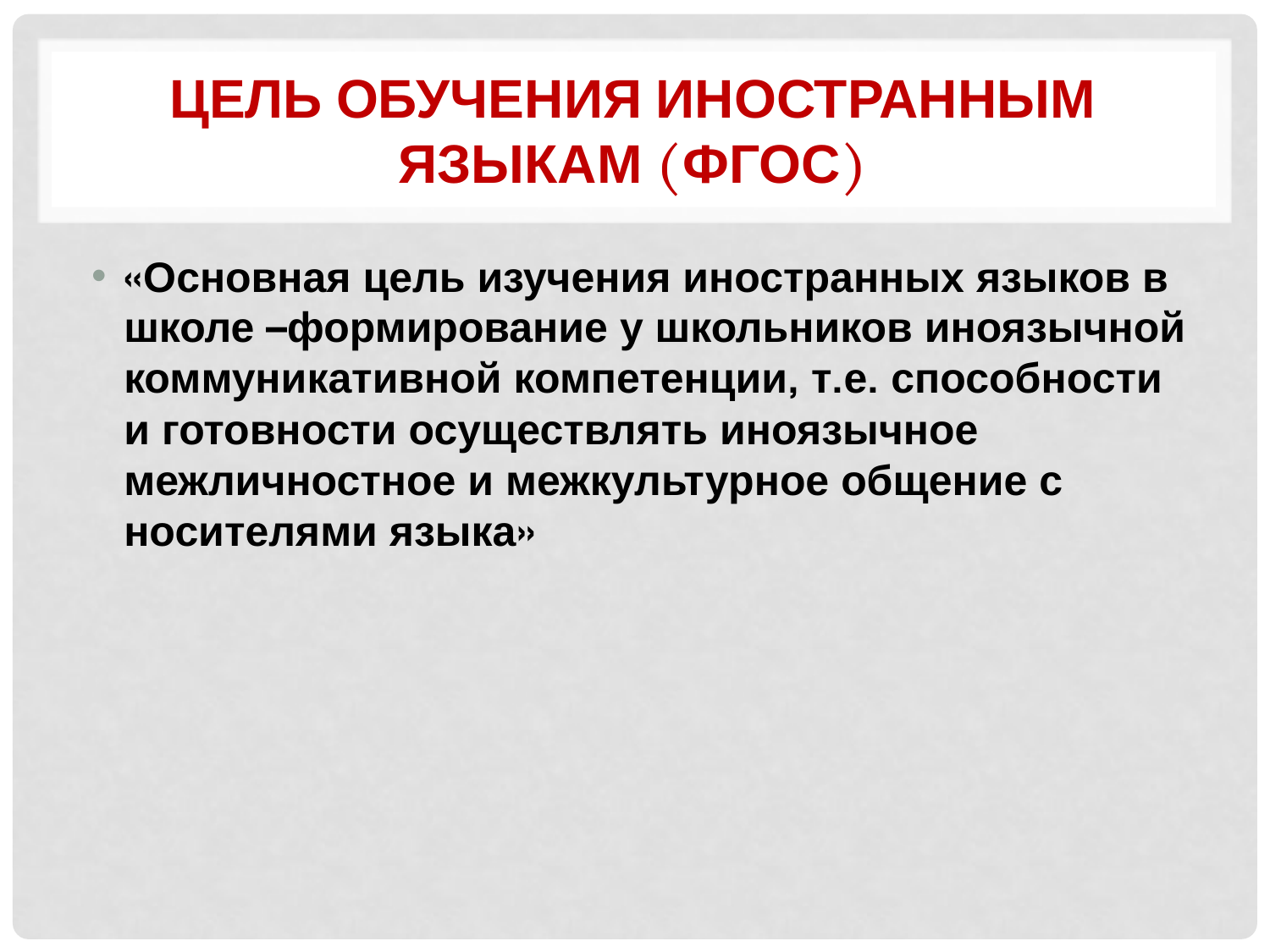

# Цель обучения иностранным языкам (ФГОС)
«Основная цель изучения иностранных языков в школе –формирование у школьников иноязычной коммуникативной компетенции, т.е. способности и готовности осуществлять иноязычное межличностное и межкультурное общение с носителями языка»